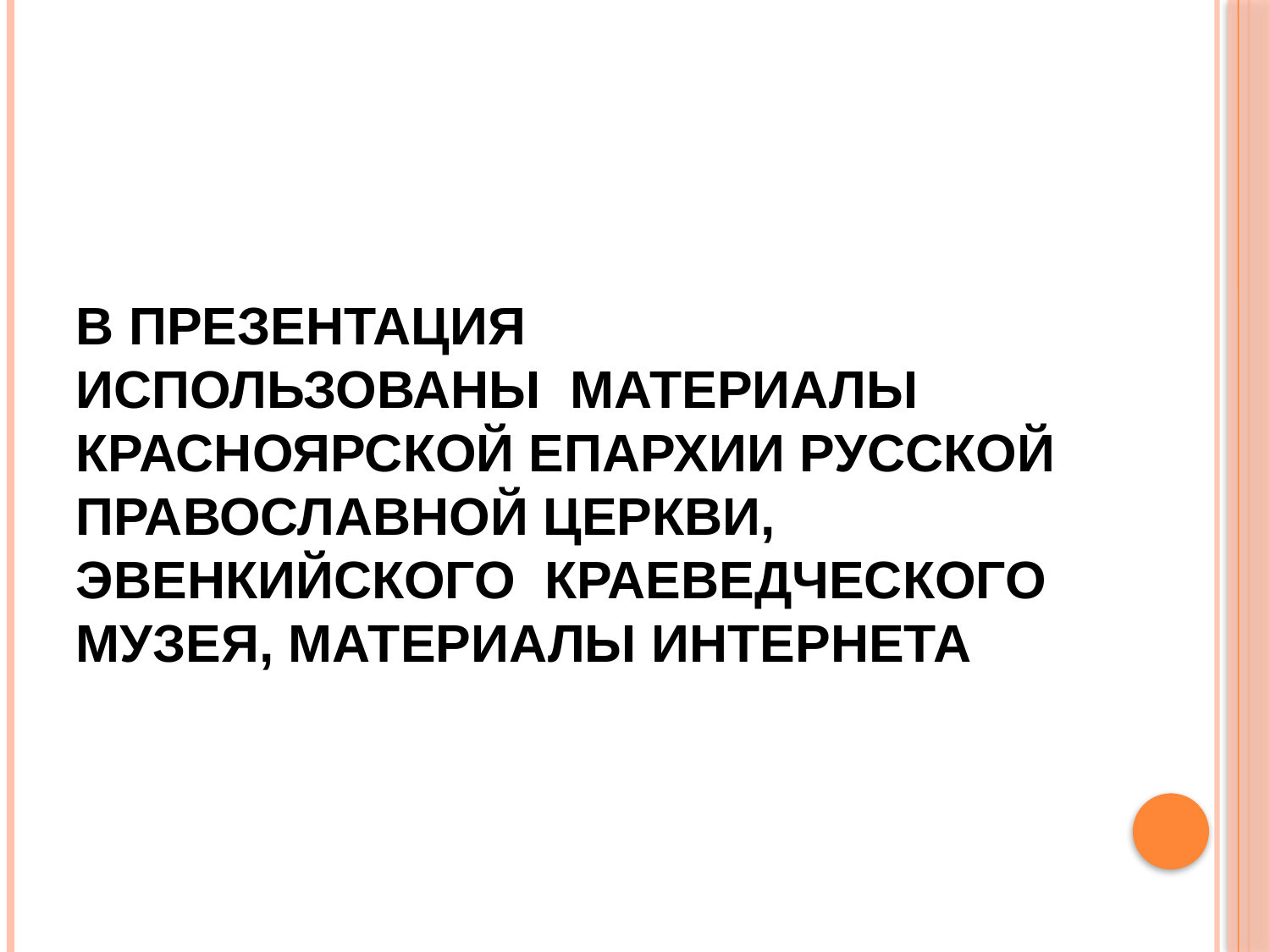

# В презентация использованы  материалы Красноярской епархии Русской Православной Церкви, Эвенкийского  краеведческого музея, материалы Интернета